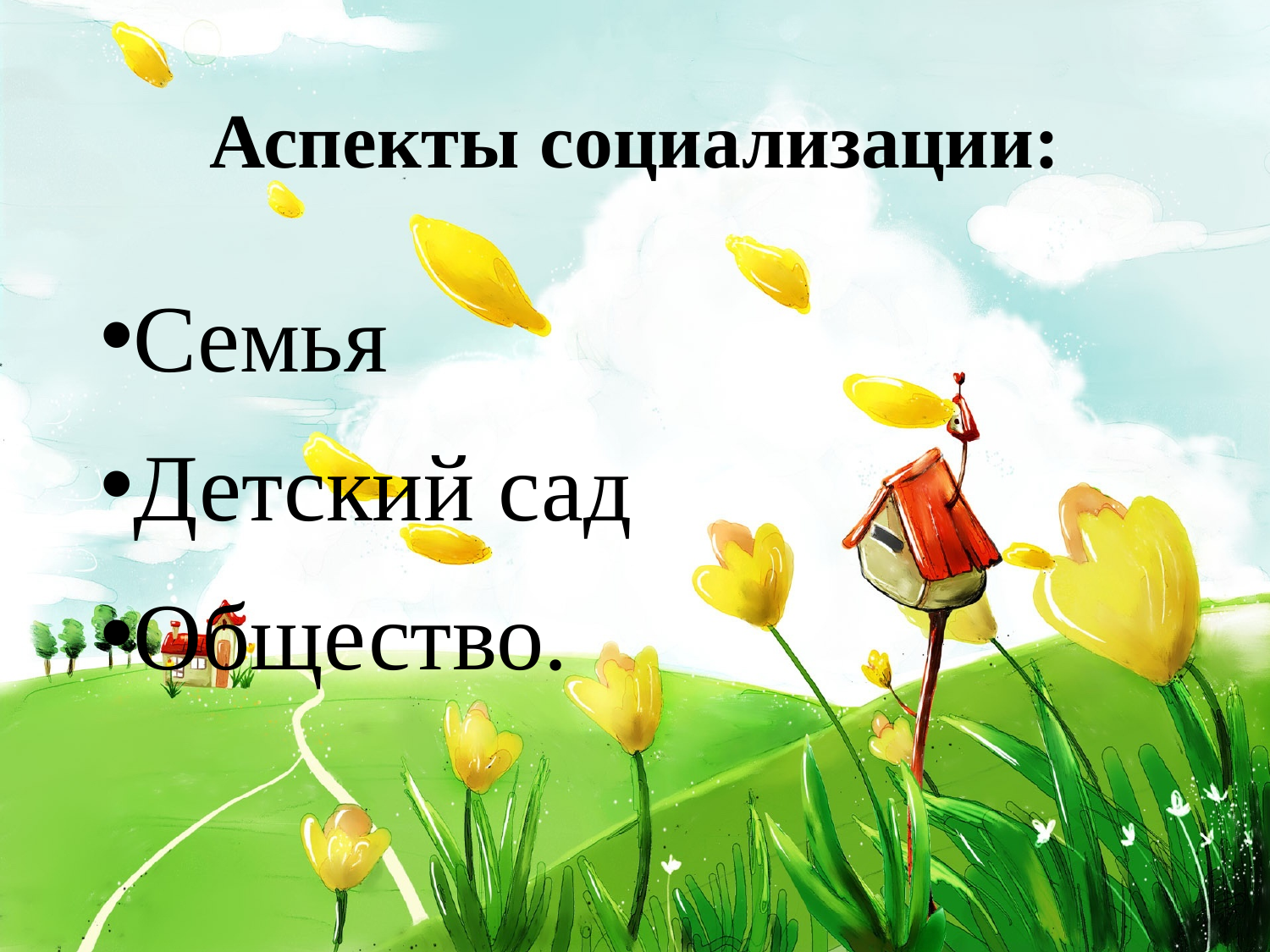

# Аспекты социализации:
Семья
Детский сад
Общество.